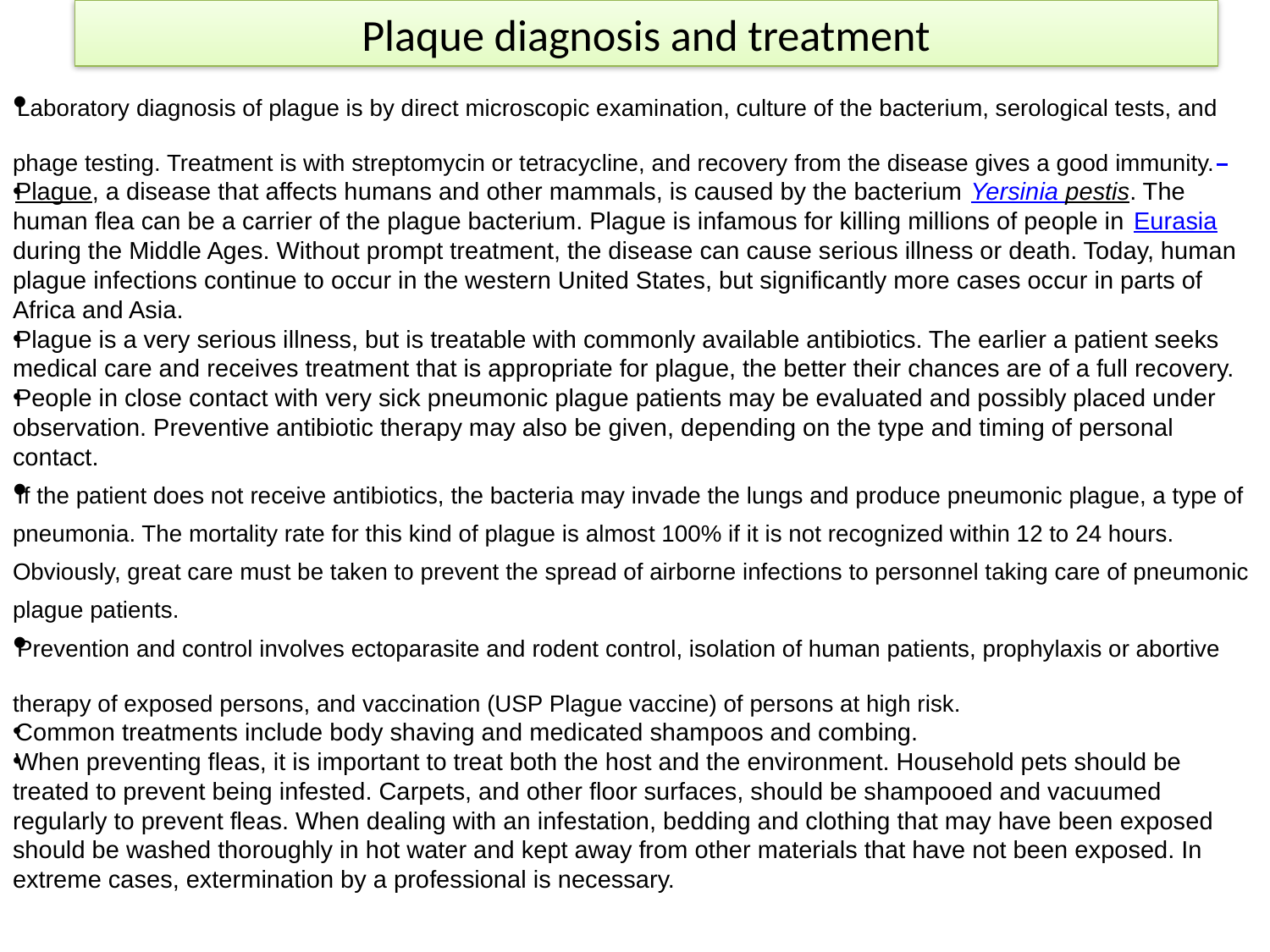

# Plaque diagnosis and treatment
Laboratory diagnosis of plague is by direct microscopic examination, culture of the bacterium, serological tests, and phage testing. Treatment is with streptomycin or tetracycline, and recovery from the disease gives a good immunity.
Plague, a disease that affects humans and other mammals, is caused by the bacterium Yersinia pestis. The human flea can be a carrier of the plague bacterium. Plague is infamous for killing millions of people in Eurasia during the Middle Ages. Without prompt treatment, the disease can cause serious illness or death. Today, human plague infections continue to occur in the western United States, but significantly more cases occur in parts of Africa and Asia.
Plague is a very serious illness, but is treatable with commonly available antibiotics. The earlier a patient seeks medical care and receives treatment that is appropriate for plague, the better their chances are of a full recovery.
People in close contact with very sick pneumonic plague patients may be evaluated and possibly placed under observation. Preventive antibiotic therapy may also be given, depending on the type and timing of personal contact.
If the patient does not receive antibiotics, the bacteria may invade the lungs and produce pneumonic plague, a type of pneumonia. The mortality rate for this kind of plague is almost 100% if it is not recognized within 12 to 24 hours. Obviously, great care must be taken to prevent the spread of airborne infections to personnel taking care of pneumonic plague patients.
Prevention and control involves ectoparasite and rodent control, isolation of human patients, prophylaxis or abortive therapy of exposed persons, and vaccination (USP Plague vaccine) of persons at high risk.
Common treatments include body shaving and medicated shampoos and combing.
When preventing fleas, it is important to treat both the host and the environment. Household pets should be treated to prevent being infested. Carpets, and other floor surfaces, should be shampooed and vacuumed regularly to prevent fleas. When dealing with an infestation, bedding and clothing that may have been exposed should be washed thoroughly in hot water and kept away from other materials that have not been exposed. In extreme cases, extermination by a professional is necessary.